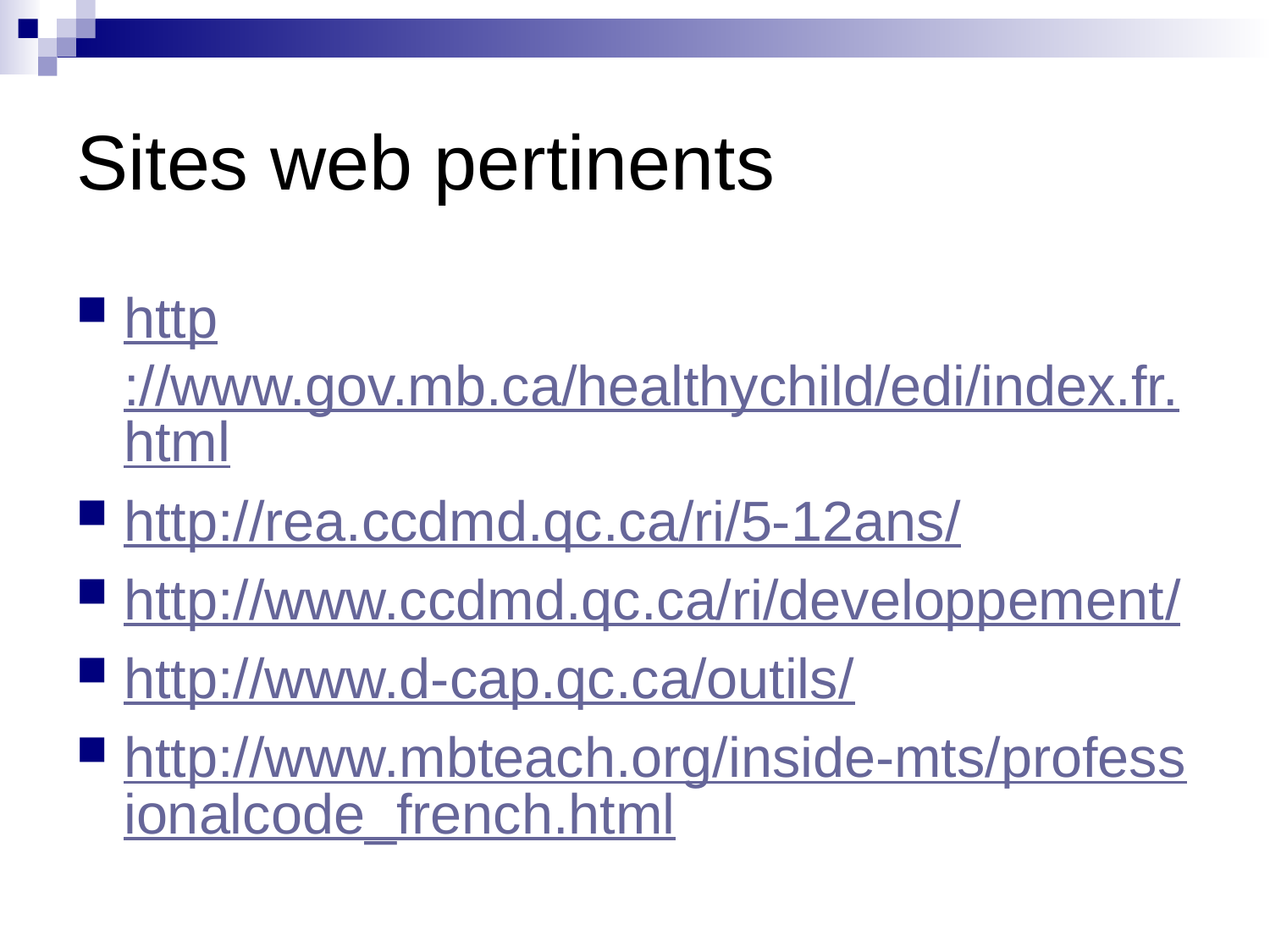

# Sites web pertinents
http://www.gov.mb.ca/healthychild/edi/index.fr.html
http://rea.ccdmd.qc.ca/ri/5-12ans/
http://www.ccdmd.qc.ca/ri/developpement/
http://www.d-cap.qc.ca/outils/
http://www.mbteach.org/inside-mts/professionalcode_french.html